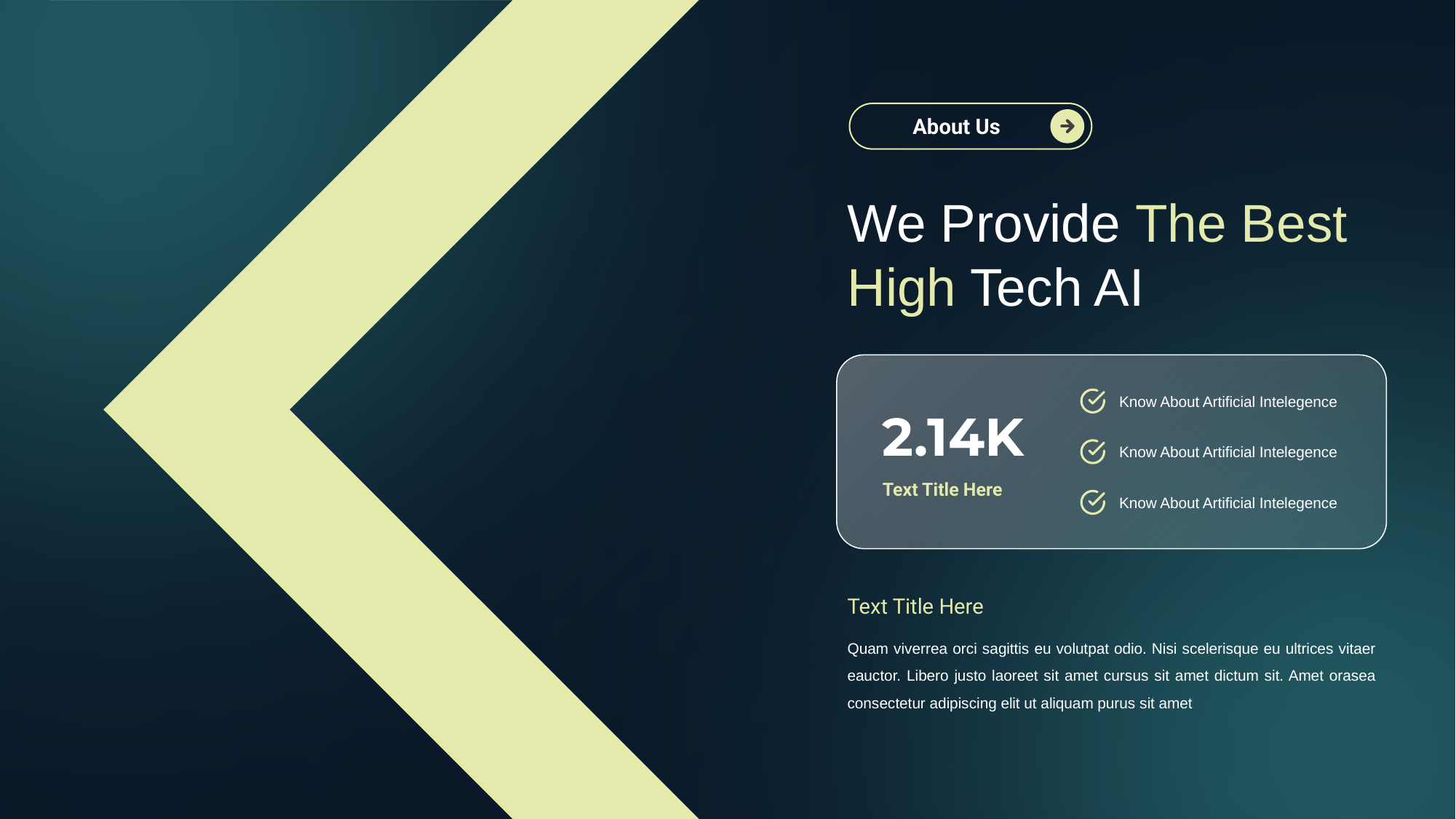

About Us

We Provide The Best High Tech AI

Know About Artificial Intelegence

2.14K
Know About Artificial Intelegence

Text Title Here
Know About Artificial Intelegence

Text Title Here
Quam viverrea orci sagittis eu volutpat odio. Nisi scelerisque eu ultrices vitaer eauctor. Libero justo laoreet sit amet cursus sit amet dictum sit. Amet orasea consectetur adipiscing elit ut aliquam purus sit amet